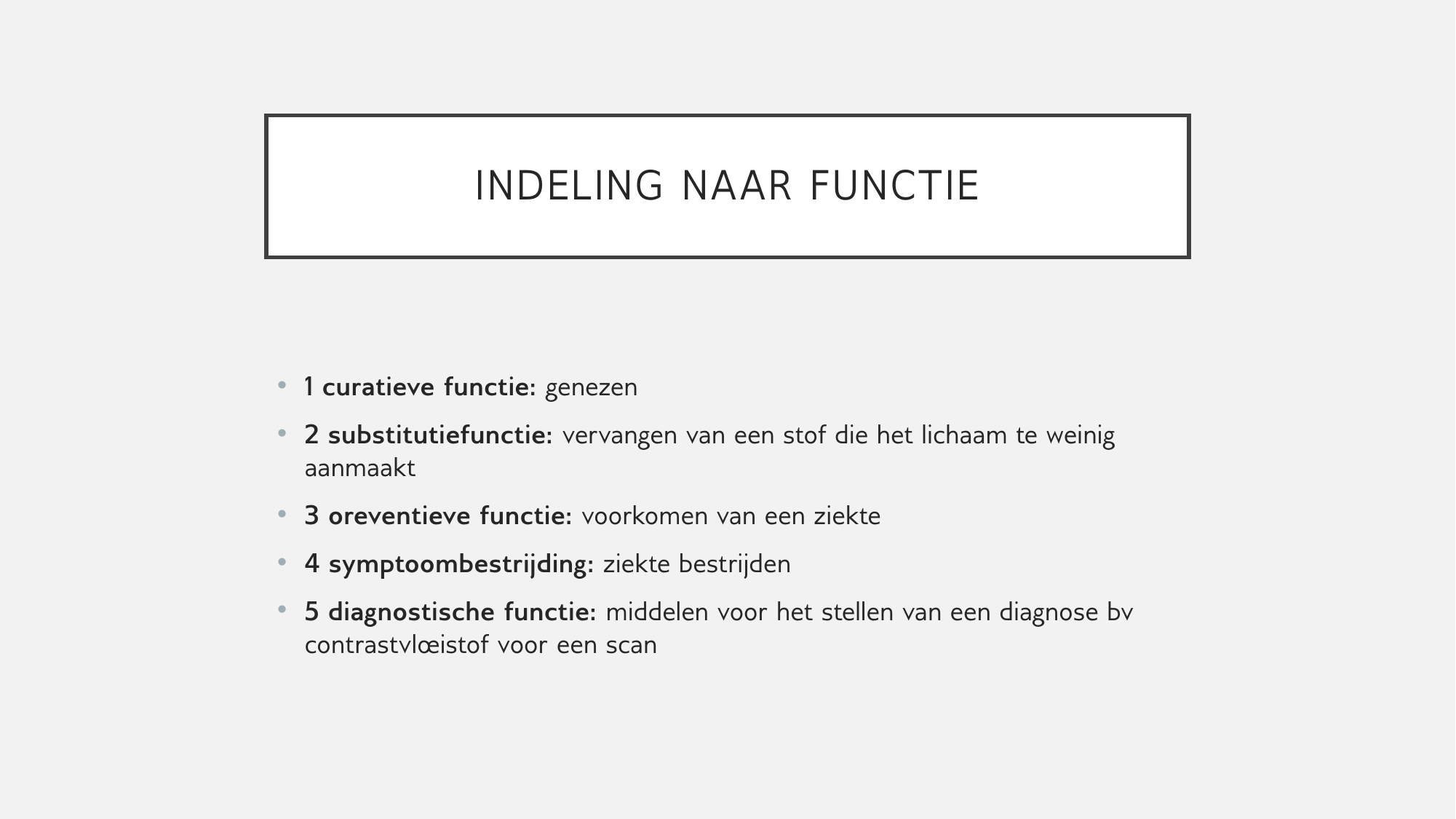

# Indeling naar functie

1 curatieve functie: genezen
2 substitutiefunctie: vervangen van een stof die het lichaam te weinig aanmaakt
3 oreventieve functie: voorkomen van een ziekte
4 symptoombestrijding: ziekte bestrijden
5 diagnostische functie: middelen voor het stellen van een diagnose bv contrastvloeistof voor een scan